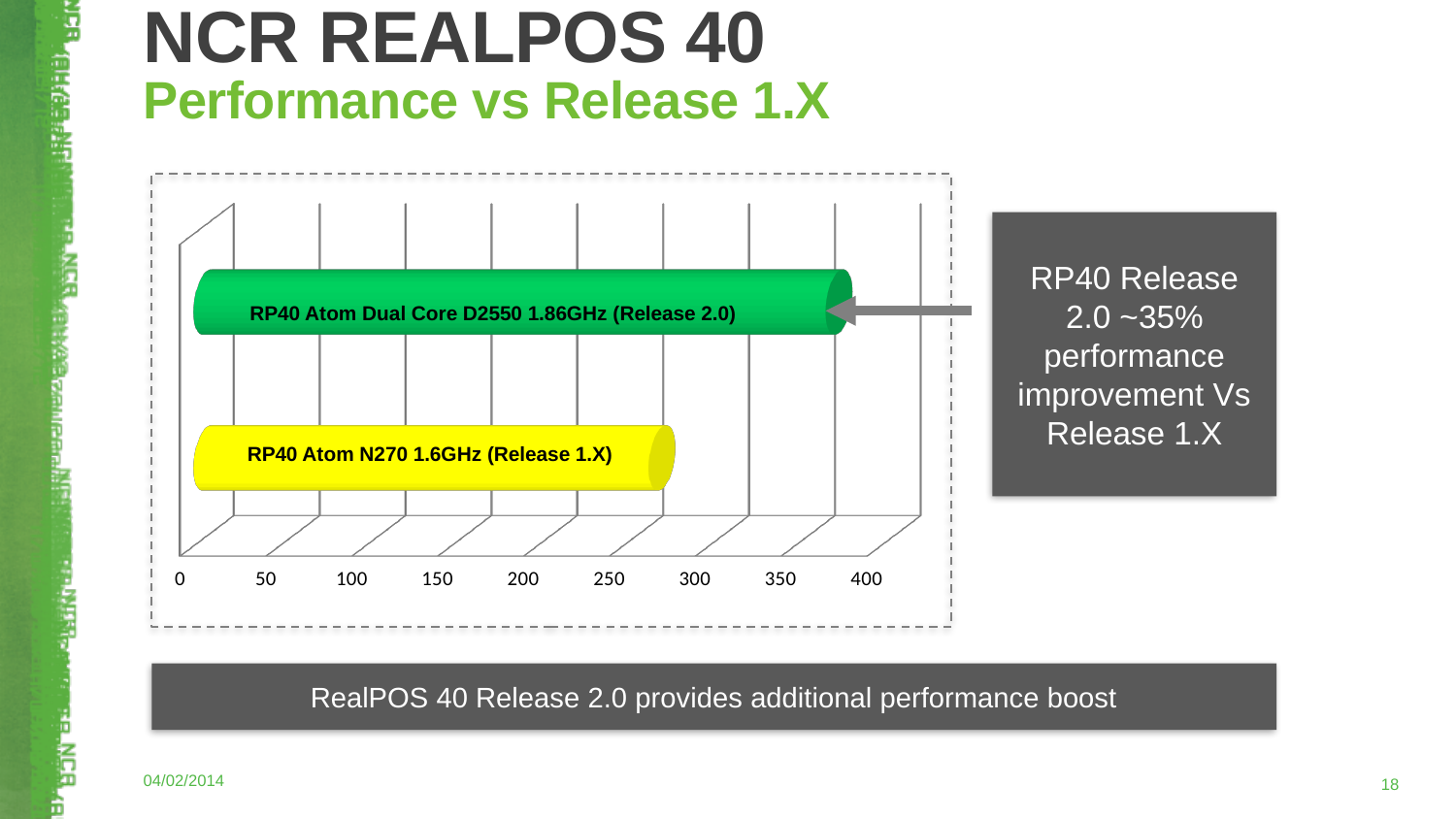

NCR REALPOS 40
Performance vs Release 1.X

[unsupported chart]

RP40 Release 2.0 ~35% performance improvement Vs Release 1.X
Core i5-2400 (3.1GHz, 6MB L2 Cache)
RP40 Atom Dual Core D2550 1.86GHz (Release 2.0)
Core i3-2120 (3.3GHz, 3MB L2 Cache)
RP40 Atom N270 1.6GHz (Release 1.X)
Pentium G850 (2.9GHz, 3MB L2 Cache)
Celeron G540 (2.5GHz, 2MB L2 Cache)
RealPOS 40 Release 2.0 provides additional performance boost
04/02/2014
18